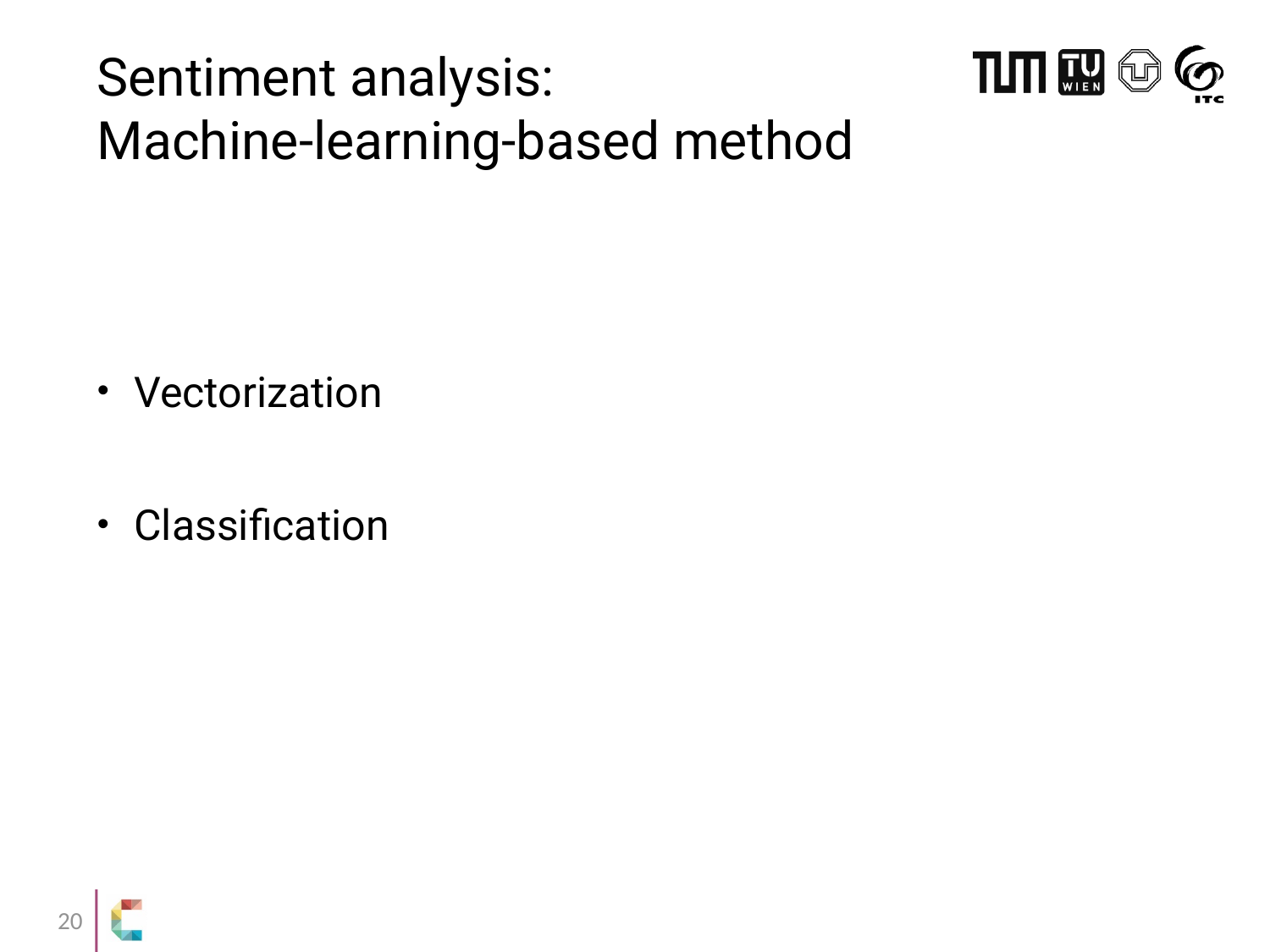

# Sentiment analysis: Machine-learning-based method

Vectorization

Classification

20